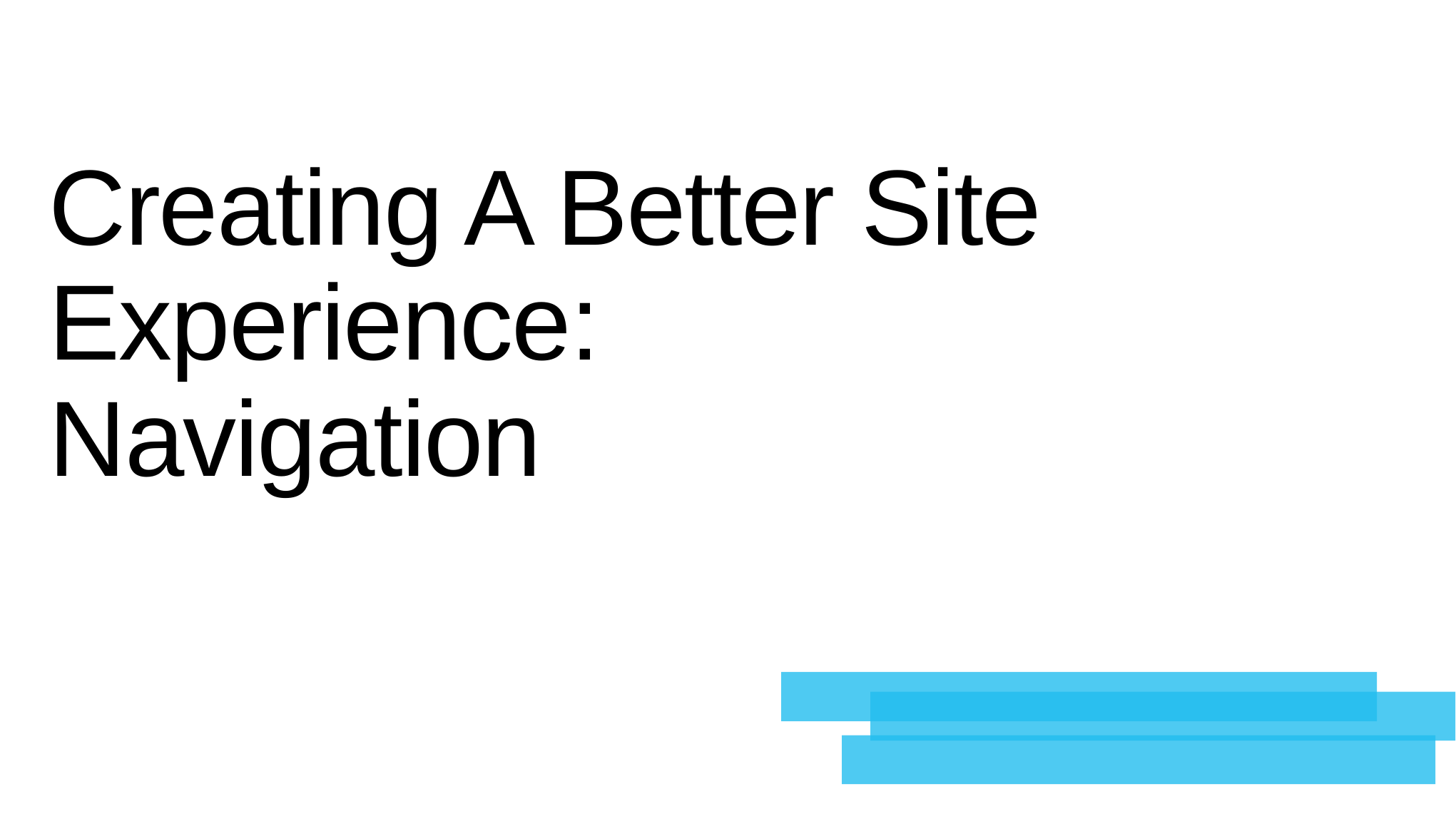

# Creating A Better Site Experience: Navigation